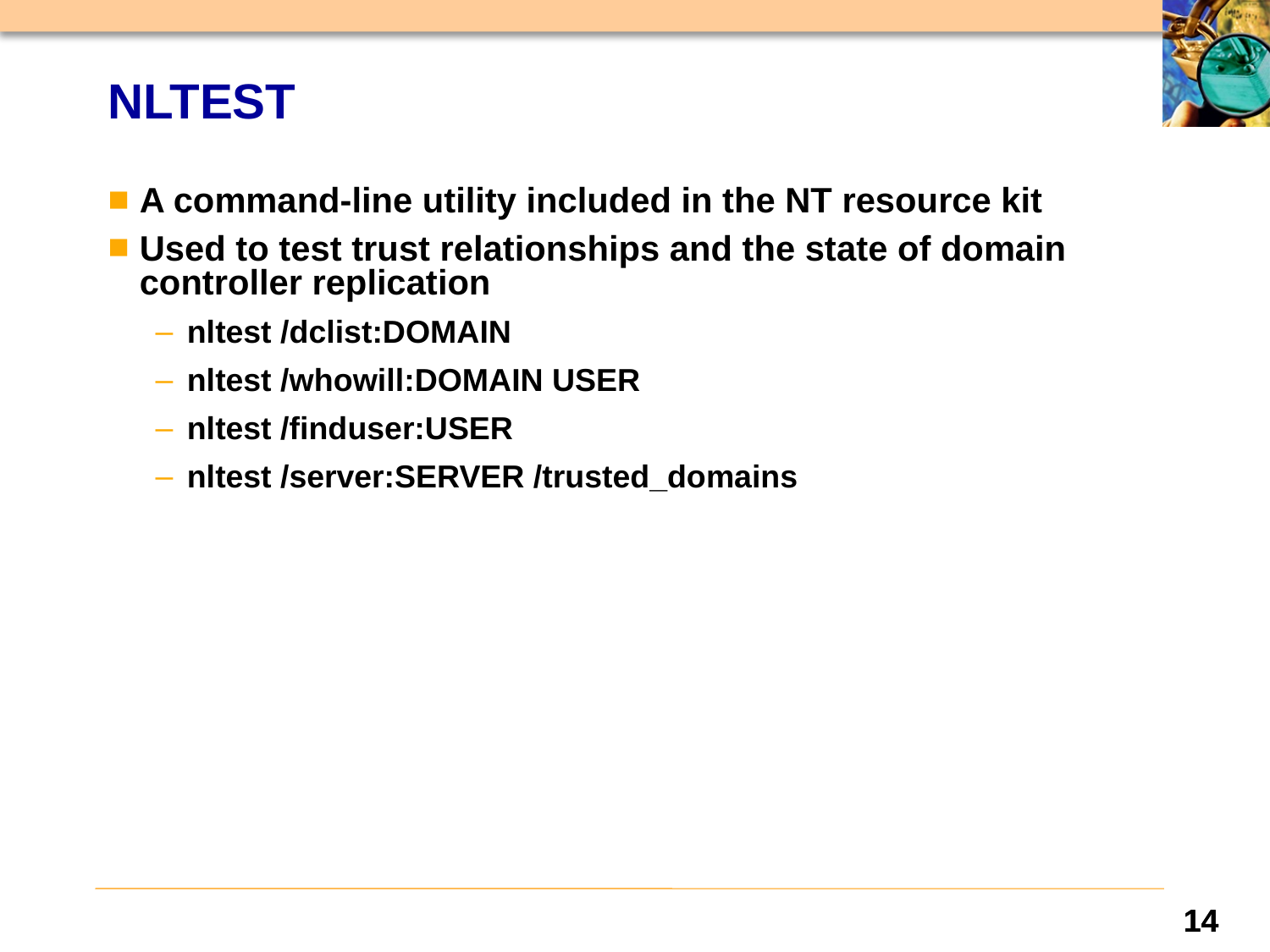

# NLTEST
A command-line utility included in the NT resource kit
Used to test trust relationships and the state of domain controller replication
nltest /dclist:DOMAIN
nltest /whowill:DOMAIN USER
nltest /finduser:USER
nltest /server:SERVER /trusted_domains
14